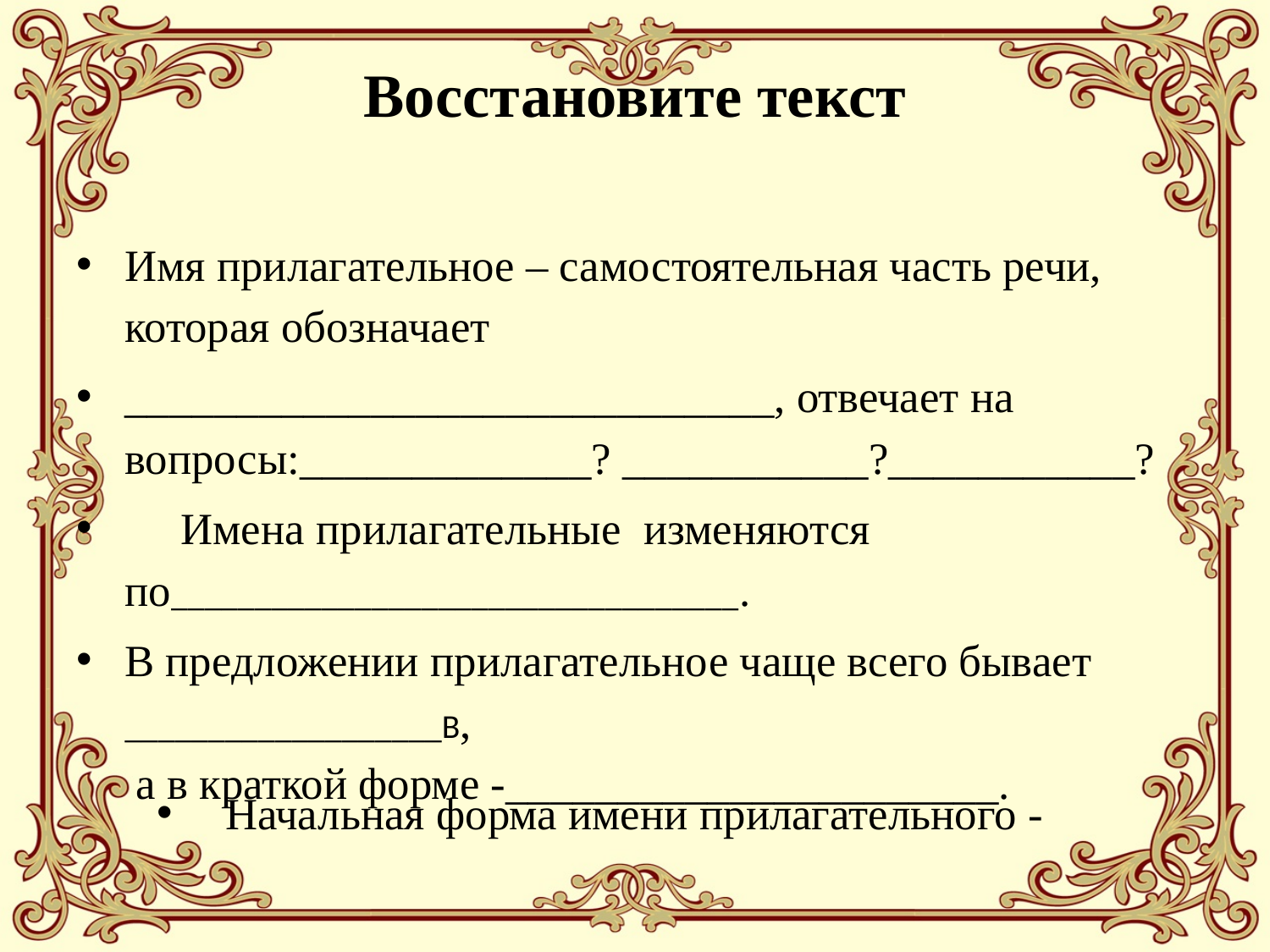

# Восстановите текст
Имя прилагательное – самостоятельная часть речи, которая обозначает
_____________________________, отвечает на вопросы:_____________? ___________?___________?
     Имена прилагательные  изменяются по__________________________________.
В предложении прилагательное чаще всего бывает  ___________________В,
 а в краткой форме -______________________.
     Начальная форма имени прилагательного -